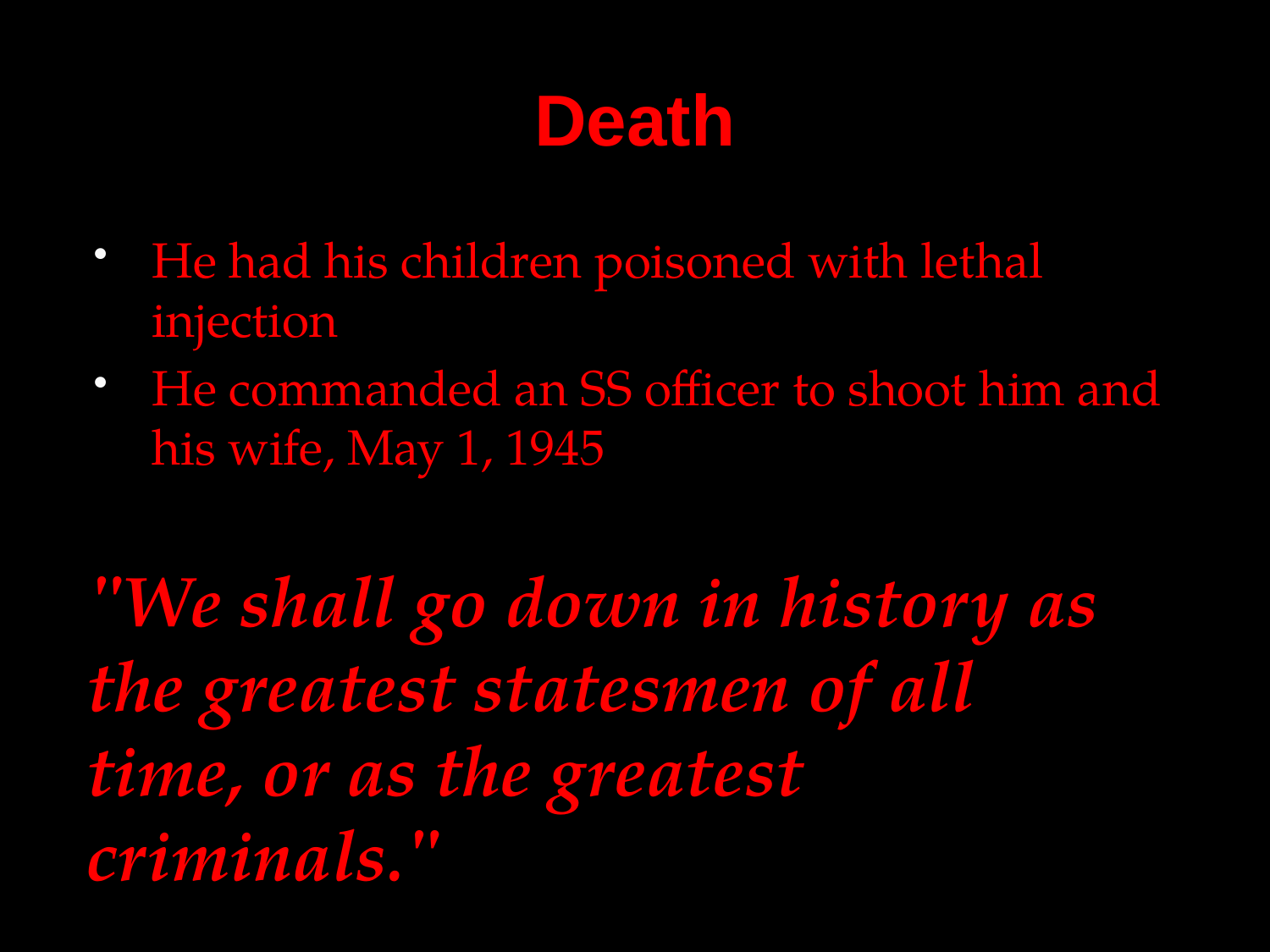

# Death
He had his children poisoned with lethal injection
He commanded an SS officer to shoot him and his wife, May 1, 1945

"We shall go down in history as the greatest statesmen of all time, or as the greatest criminals."